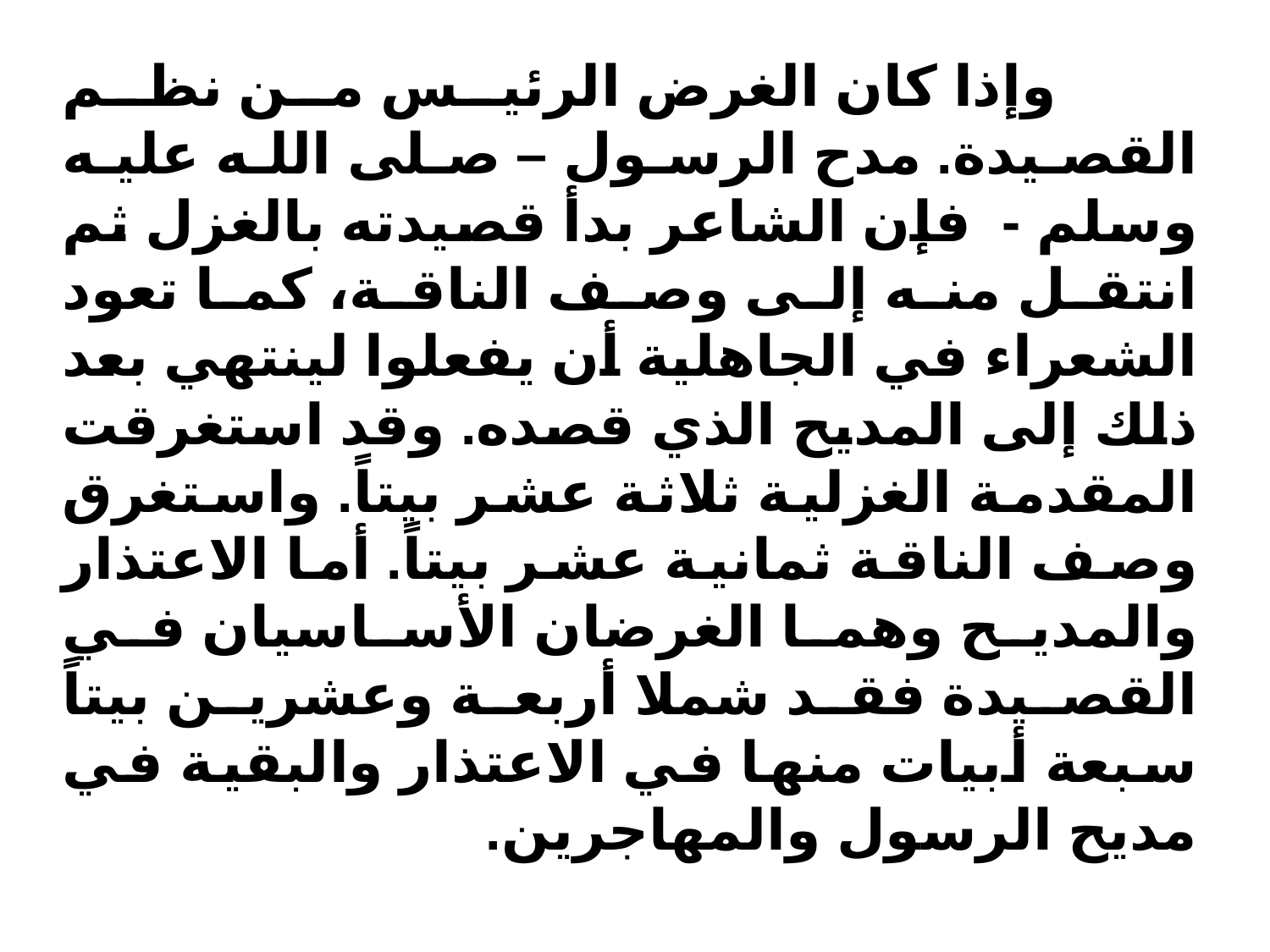

نص القصيدة وتحليلها

         وإذا كان الغرض الرئيس من نظم القصيدة. مدح الرسول – صلى الله عليه وسلم -  فإن الشاعر بدأ قصيدته بالغزل ثم انتقل منه إلى وصف الناقة، كما تعود الشعراء في الجاهلية أن يفعلوا لينتهي بعد ذلك إلى المديح الذي قصده. وقد استغرقت المقدمة الغزلية ثلاثة عشر بيتاً. واستغرق وصف الناقة ثمانية عشر بيتاً. أما الاعتذار والمديح وهما الغرضان الأساسيان في القصيدة فقد شملا أربعة وعشرين بيتاً سبعة أبيات منها في الاعتذار والبقية في مديح الرسول والمهاجرين.